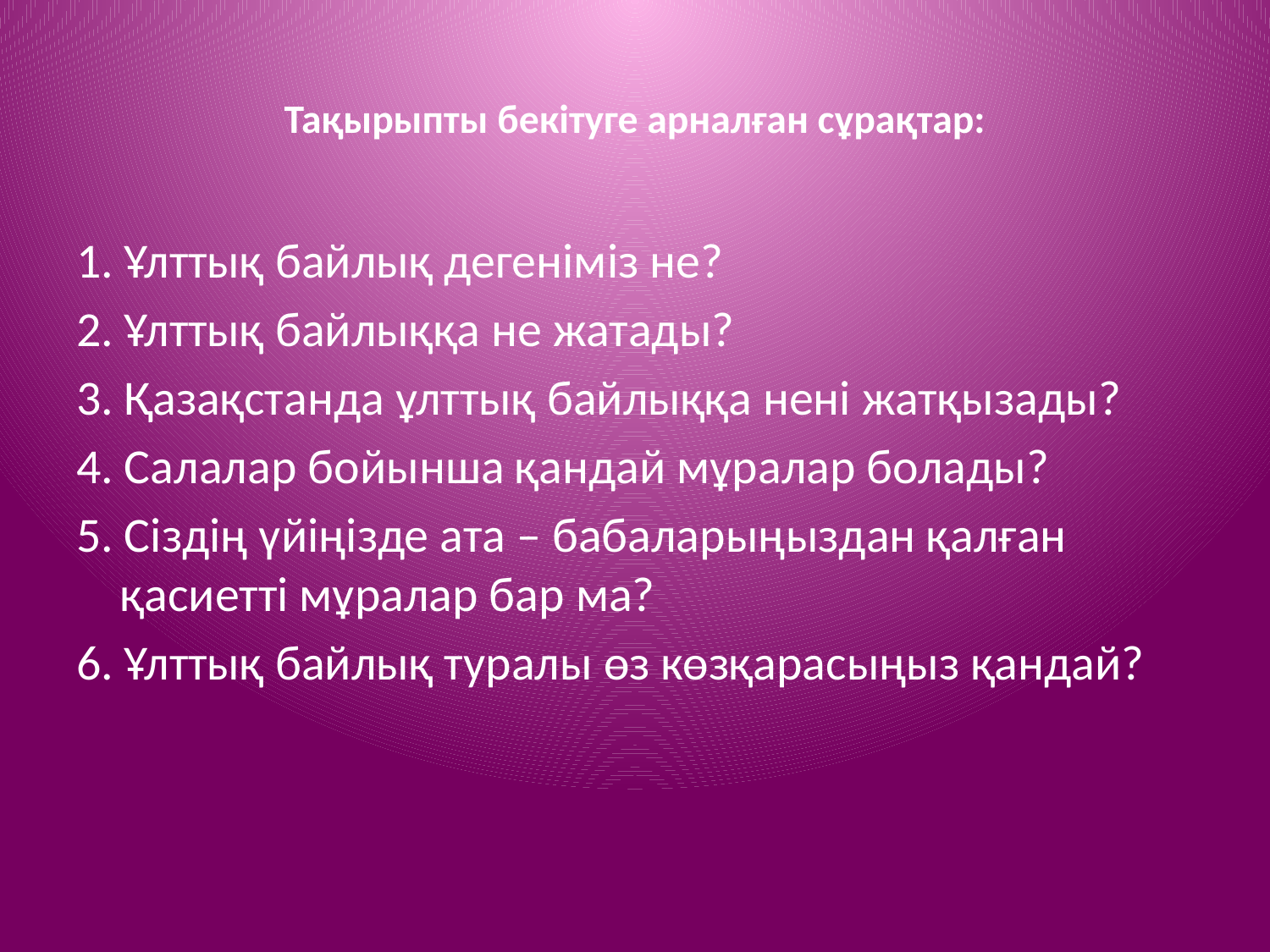

# Тақырыпты бекітуге арналған сұрақтар:
1. Ұлттық байлық дегеніміз не?
2. Ұлттық байлыққа не жатады?
3. Қазақстанда ұлттық байлыққа нені жатқызады?
4. Салалар бойынша қандай мұралар болады?
5. Сіздің үйіңізде ата – бабаларыңыздан қалған қасиетті мұралар бар ма?
6. Ұлттық байлық туралы өз көзқарасыңыз қандай?